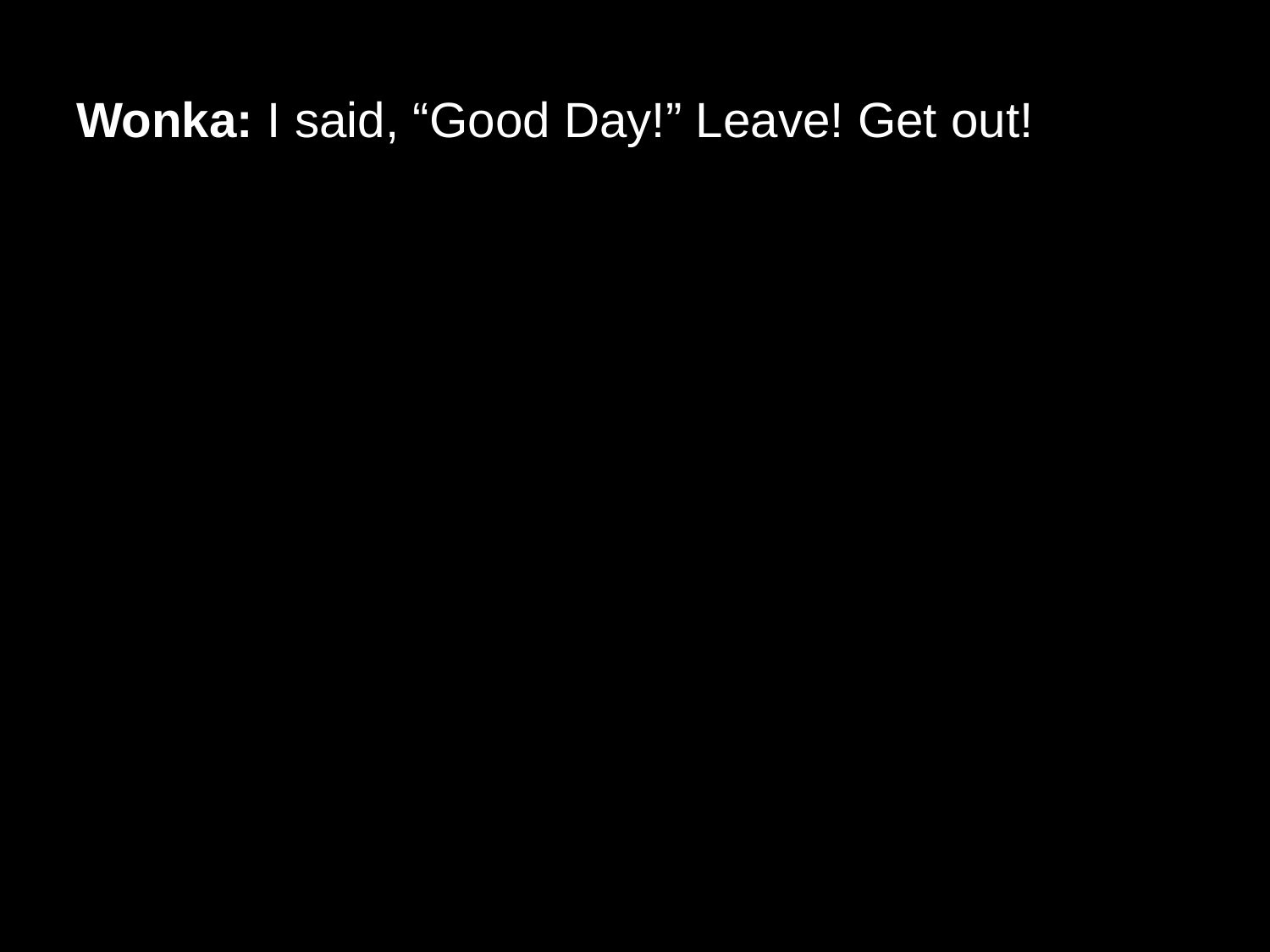

# Wonka: I said, “Good Day!” Leave! Get out!